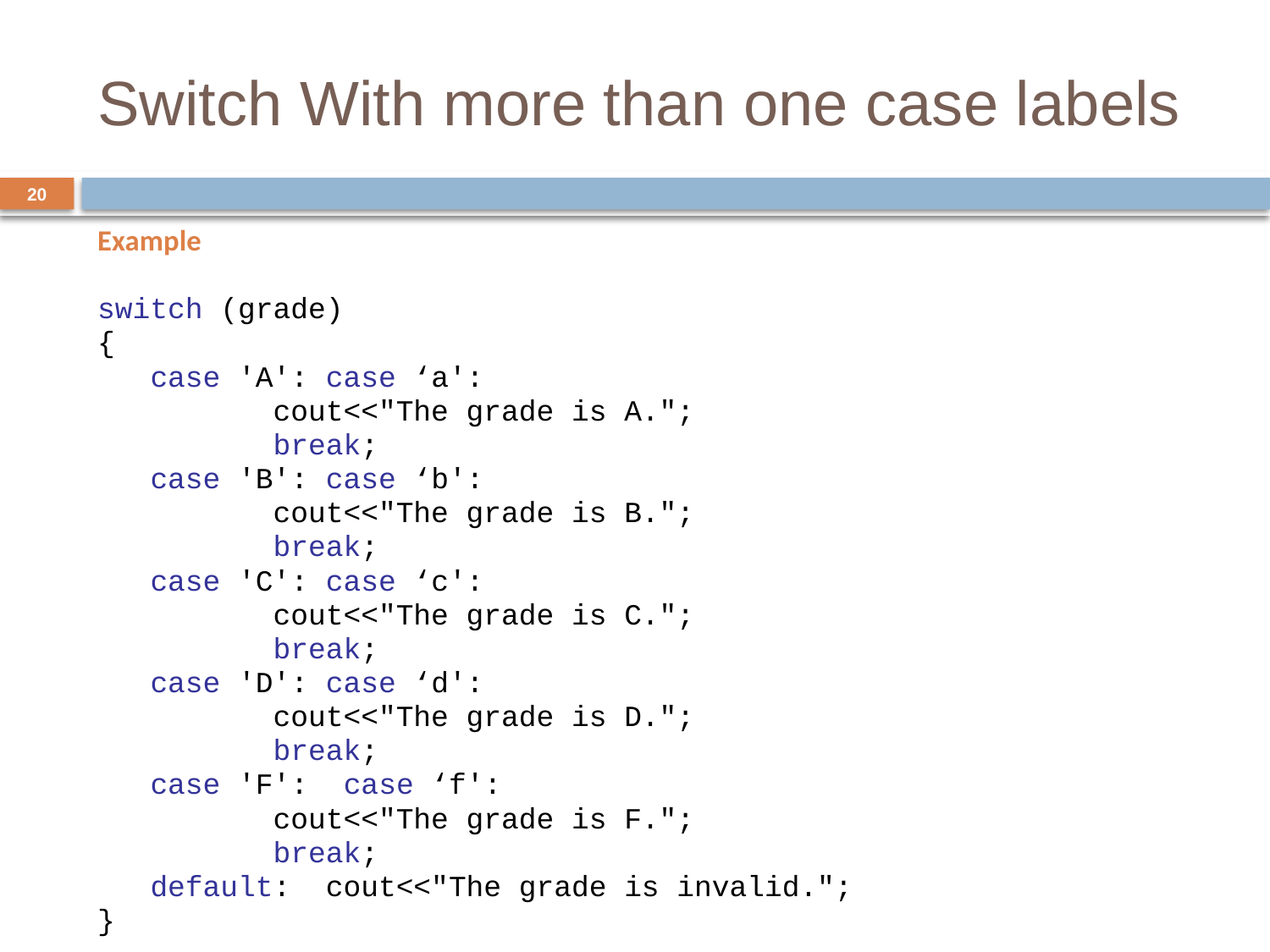

# Switch With more than one case labels
20
Example

switch (grade)
{
   case 'A': case ‘a':
          cout<<"The grade is A.";
          break;
   case 'B': case ‘b':
          cout<<"The grade is B.";
          break;
   case 'C': case ‘c':
          cout<<"The grade is C.";
          break;
   case 'D': case ‘d':
          cout<<"The grade is D.";
          break;
   case 'F':  case ‘f':
          cout<<"The grade is F.";
          break;
   default:  cout<<"The grade is invalid.";
}